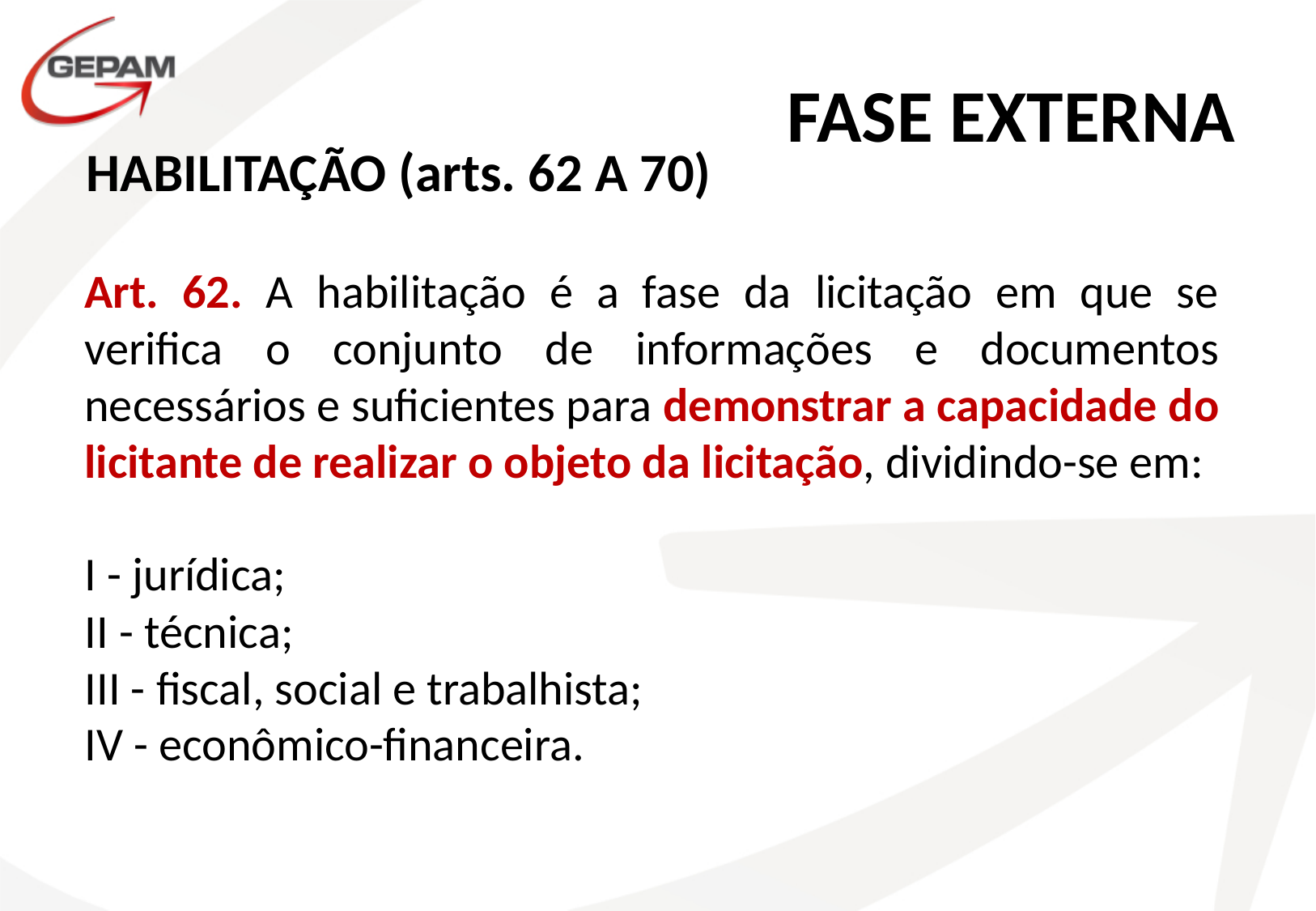

# FASE EXTERNA
HABILITAÇÃO (arts. 62 A 70)

Art. 62. A habilitação é a fase da licitação em que se verifica o conjunto de informações e documentos necessários e suficientes para demonstrar a capacidade do licitante de realizar o objeto da licitação, dividindo-se em:

I - jurídica;
II - técnica;
III - fiscal, social e trabalhista;
IV - econômico-financeira.